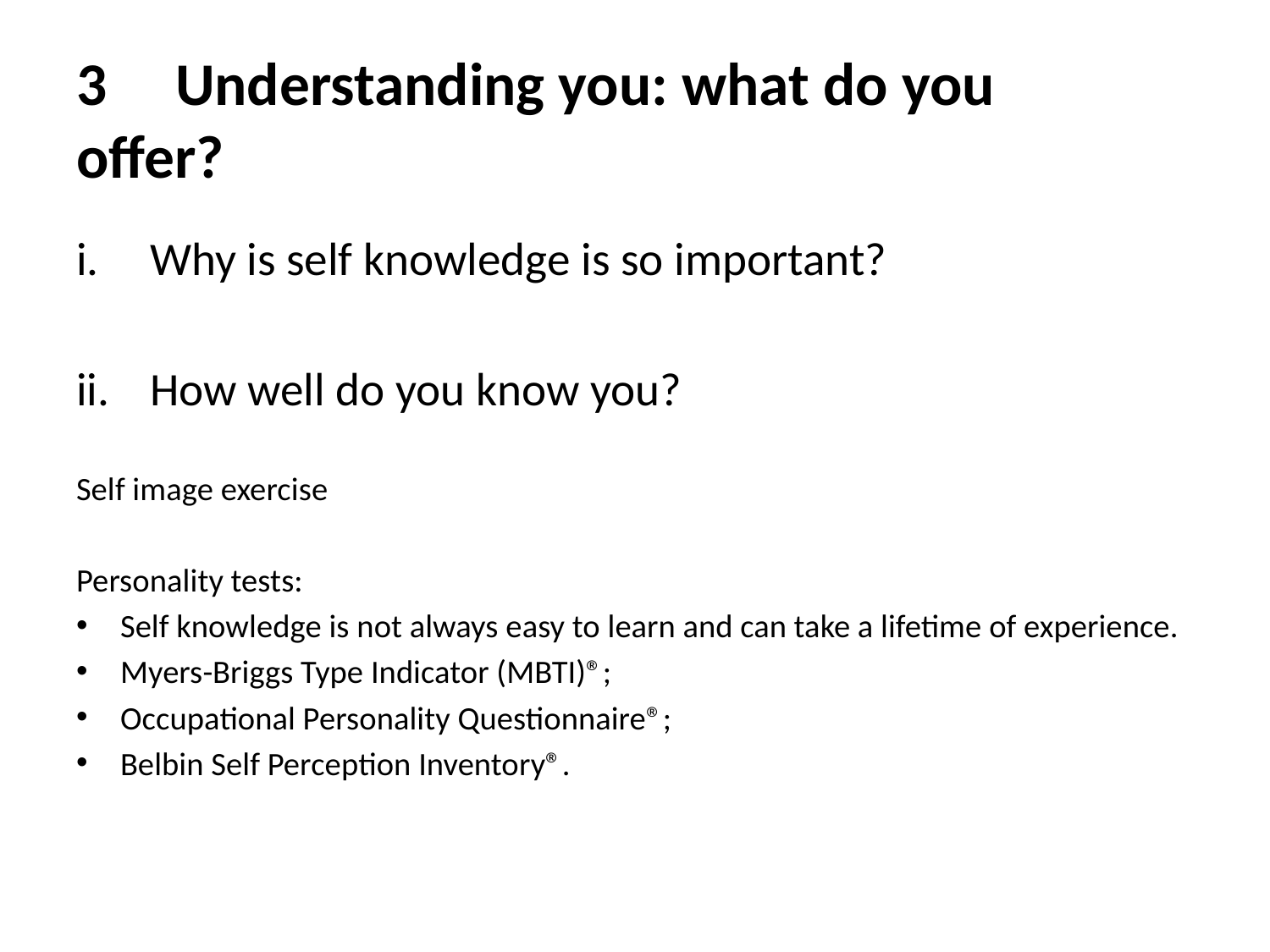

# 3	Understanding you: what do you 	offer?
Why is self knowledge is so important?

How well do you know you?

Self image exercise

Personality tests:
Self knowledge is not always easy to learn and can take a lifetime of experience.
Myers-Briggs Type Indicator (MBTI)®;
Occupational Personality Questionnaire®;
Belbin Self Perception Inventory®.